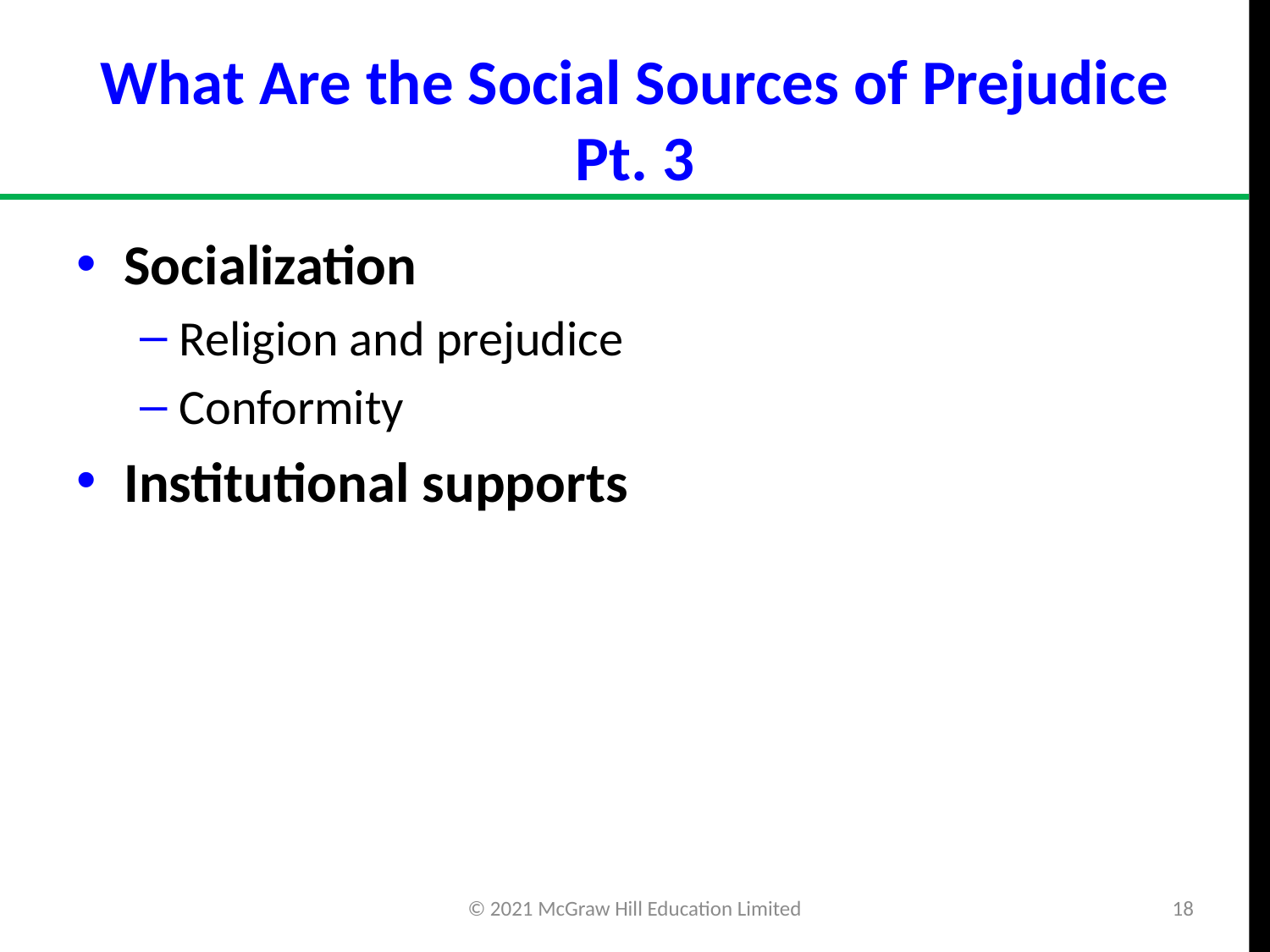

# What Are the Social Sources of Prejudice Pt. 3
Socialization
Religion and prejudice
Conformity
Institutional supports

© 2021 McGraw Hill Education Limited
18